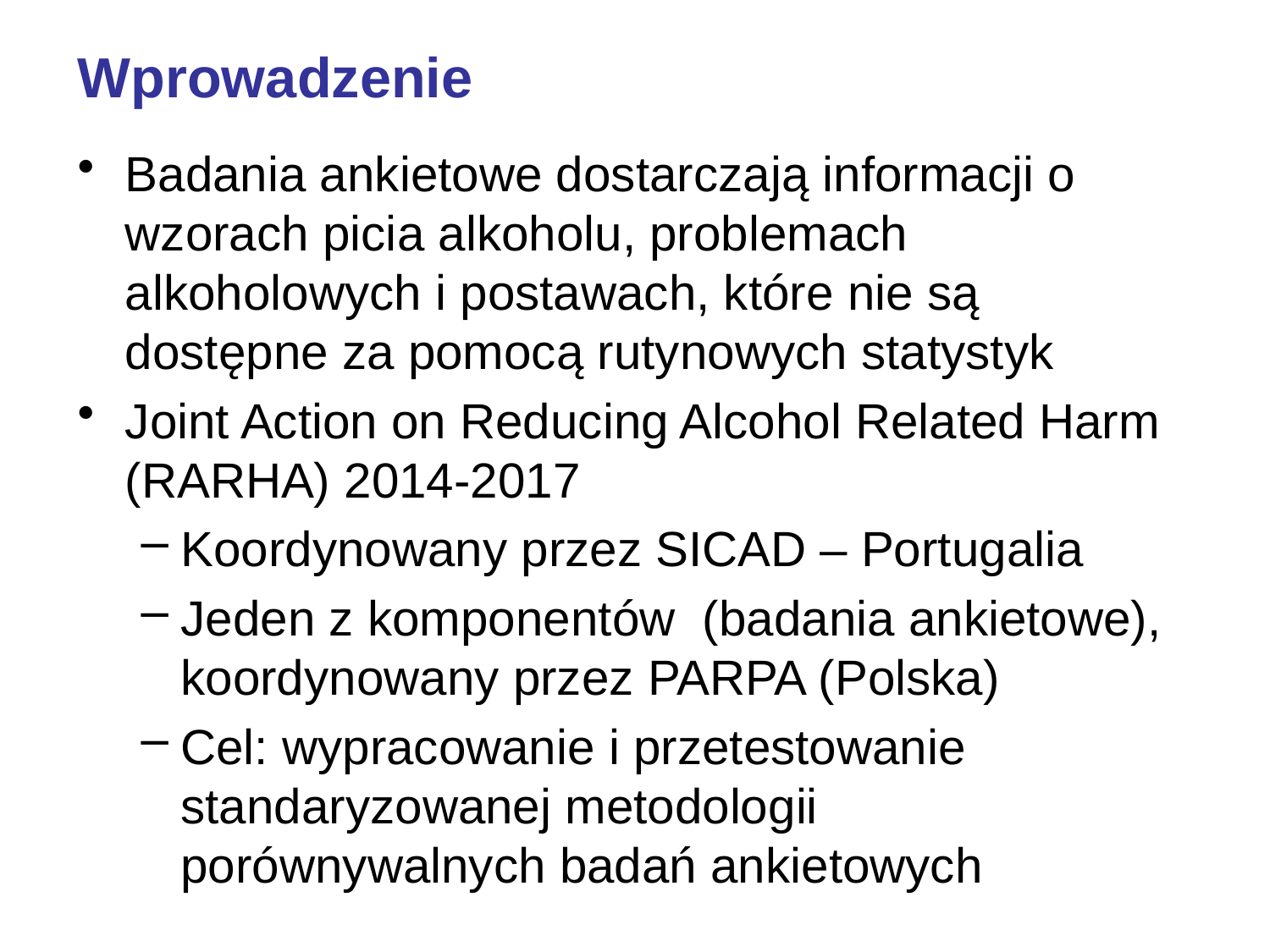

# Wprowadzenie
Badania ankietowe dostarczają informacji o wzorach picia alkoholu, problemach alkoholowych i postawach, które nie są dostępne za pomocą rutynowych statystyk
Joint Action on Reducing Alcohol Related Harm (RARHA) 2014-2017
Koordynowany przez SICAD – Portugalia
Jeden z komponentów  (badania ankietowe), koordynowany przez PARPA (Polska)
Cel: wypracowanie i przetestowanie standaryzowanej metodologii porównywalnych badań ankietowych